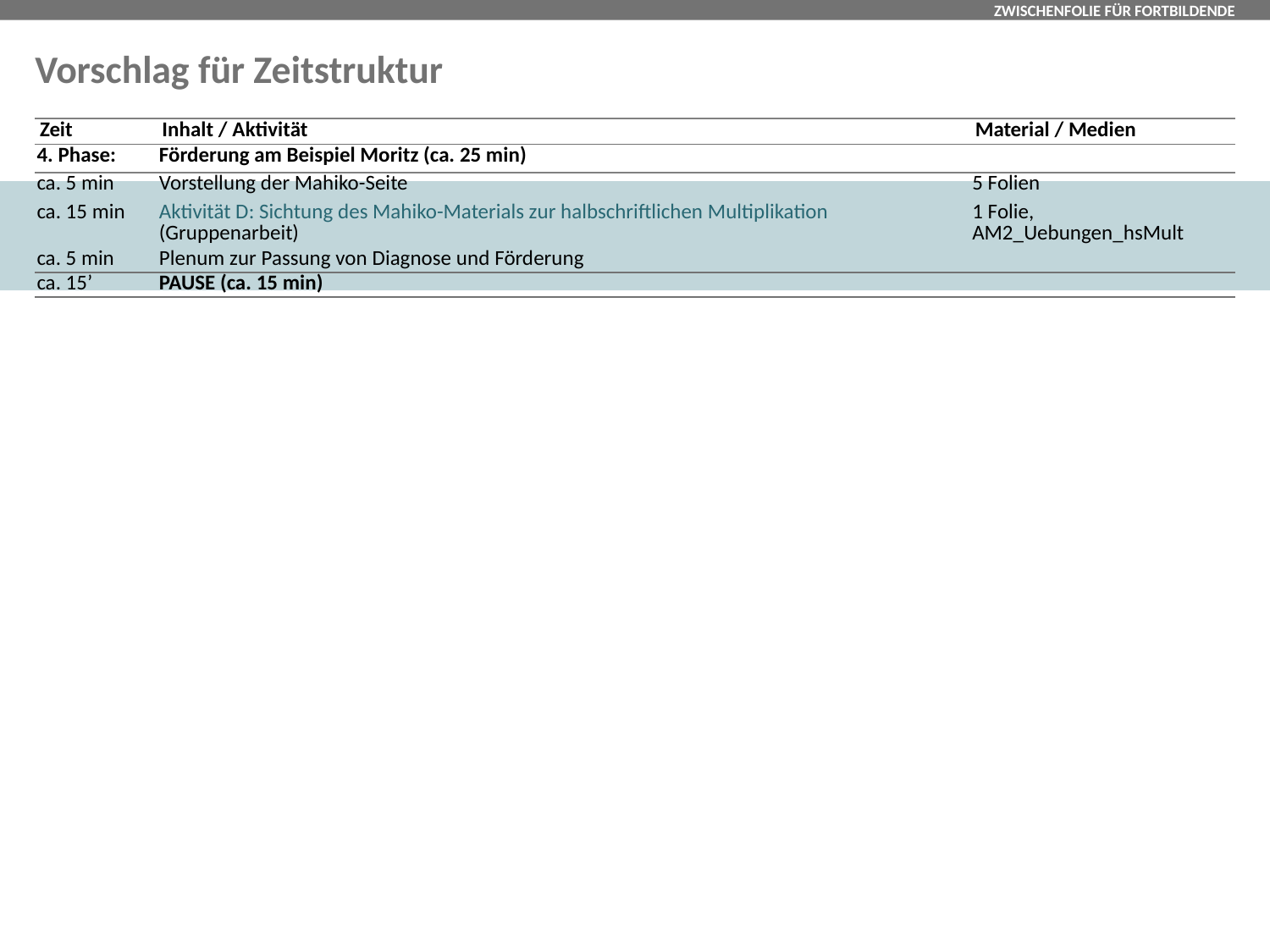

# Vorschlag für Zeitstruktur
| Zeit | Inhalt / Aktivität | Material / Medien |
| --- | --- | --- |
| 4. Phase: | Förderung am Beispiel Moritz (ca. 25 min) |  |
| ca. 5 min | Vorstellung der Mahiko-Seite | 5 Folien |
| ca. 15 min | Aktivität D: Sichtung des Mahiko-Materials zur halbschriftlichen Multiplikation (Gruppenarbeit) | 1 Folie, AM2\_Uebungen\_hsMult |
| ca. 5 min | Plenum zur Passung von Diagnose und Förderung |  |
| ca. 15’ | PAUSE (ca. 15 min) |  |
|  |  |  |